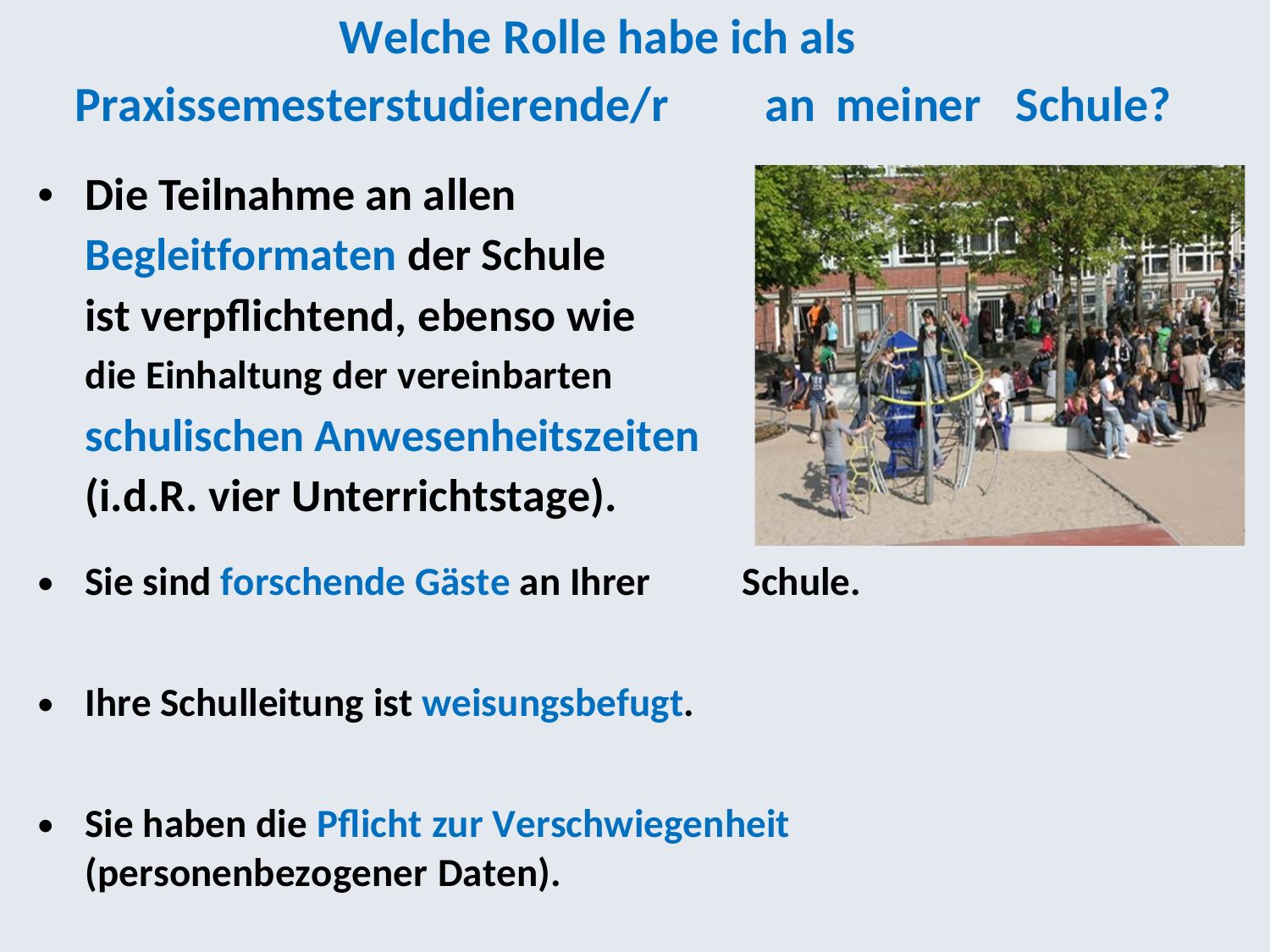

Welche Rolle habe ich als
Praxissemesterstudierende/r
Die Teilnahme an allen
Begleitformaten der Schule
ist verpflichtend, ebenso wie
die Einhaltung der vereinbarten
schulischen Anwesenheitszeiten
(i.d.R. vier Unterrichtstage).
an
meiner
Schule?

•
•
Sie sind forschende Gäste an Ihrer
Schule.
•
Ihre Schulleitung ist weisungsbefugt.
•
Sie haben die Pflicht zur Verschwiegenheit
(personenbezogener Daten).